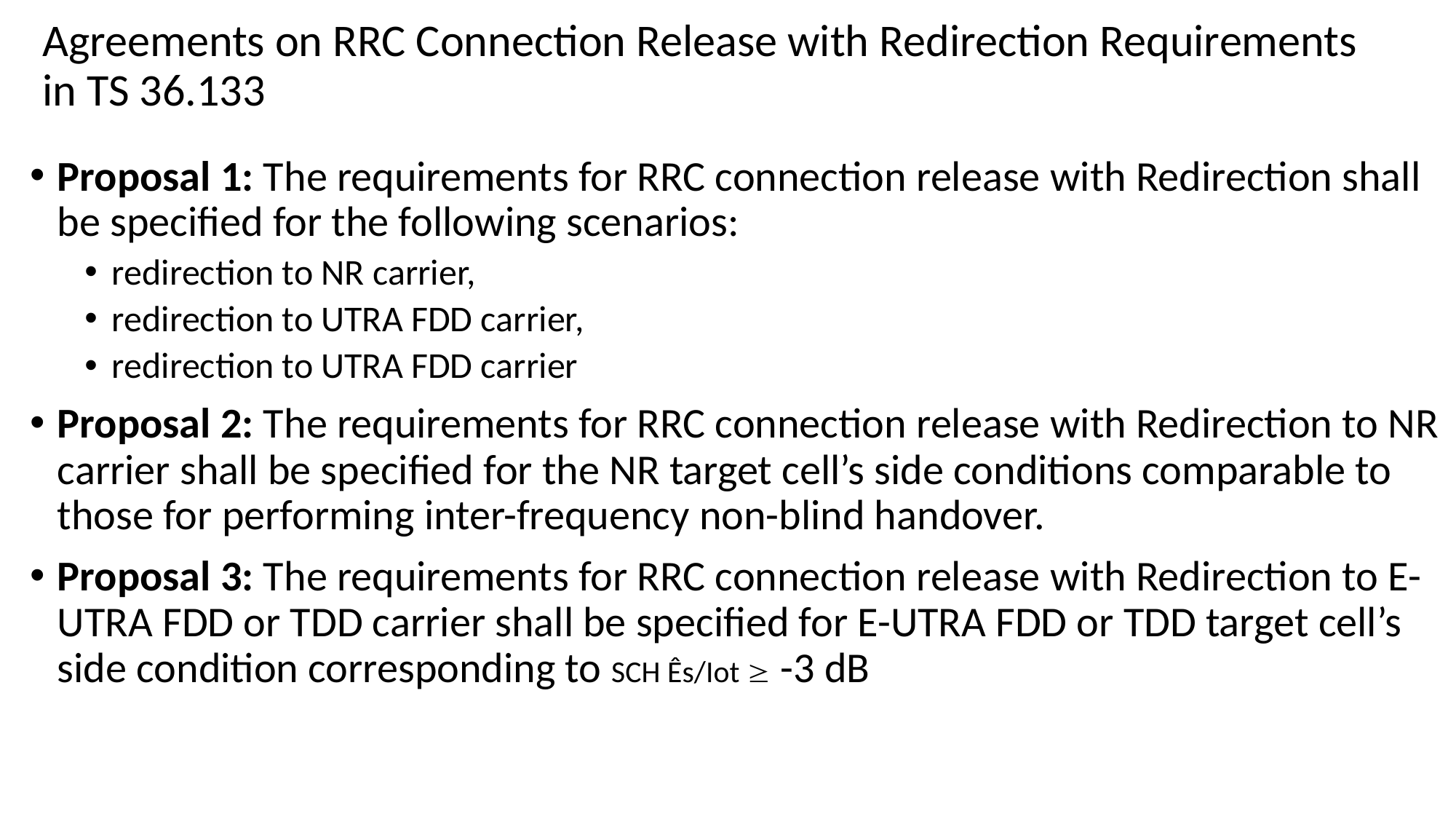

# Agreements on RRC Connection Release with Redirection Requirements in TS 36.133
Proposal 1: The requirements for RRC connection release with Redirection shall be specified for the following scenarios:
redirection to NR carrier,
redirection to UTRA FDD carrier,
redirection to UTRA FDD carrier
Proposal 2: The requirements for RRC connection release with Redirection to NR carrier shall be specified for the NR target cell’s side conditions comparable to those for performing inter-frequency non-blind handover.
Proposal 3: The requirements for RRC connection release with Redirection to E-UTRA FDD or TDD carrier shall be specified for E-UTRA FDD or TDD target cell’s side condition corresponding to SCH Ês/Iot ≥ -3 dB